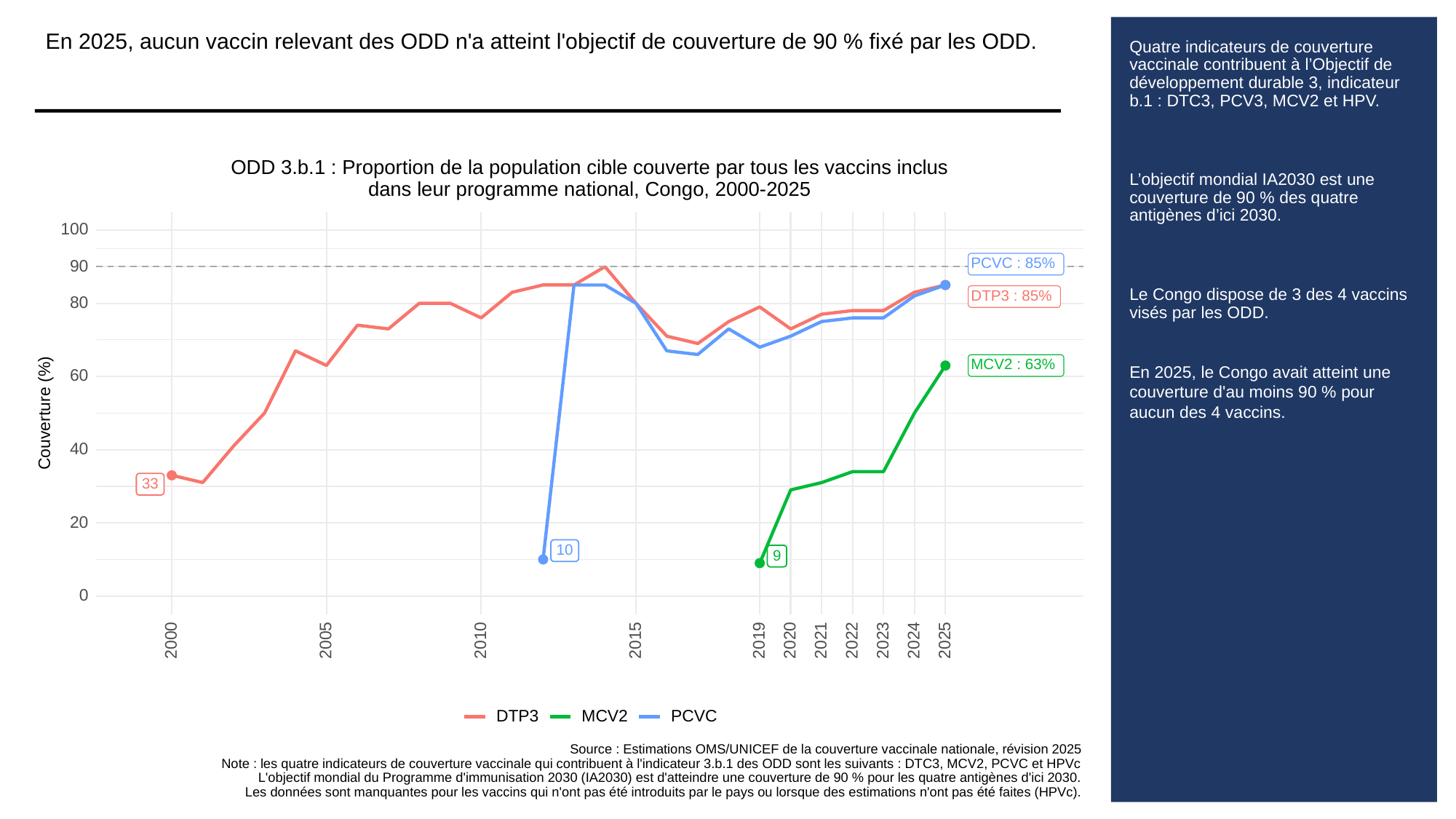

En 2025, aucun vaccin relevant des ODD n'a atteint l'objectif de couverture de 90 % fixé par les ODD.
# Quatre indicateurs de couverture vaccinale contribuent à l’Objectif de développement durable 3, indicateur b.1 : DTC3, PCV3, MCV2 et HPV.

L’objectif mondial IA2030 est une couverture de 90 % des quatre antigènes d’ici 2030.

Le Congo dispose de 3 des 4 vaccins visés par les ODD.

En 2025, le Congo avait atteint une couverture d'au moins 90 % pour aucun des 4 vaccins.

ODD 3.b.1 : Proportion de la population cible couverte par tous les vaccins inclus
dans leur programme national, Congo, 2000-2025

100

PCVC : 85%
90

DTP3 : 85%
80

MCV2 : 63%

60

Couverture (%)

40

33

20

10

9

0

2023
2000
2005
2010
2015
2019
2020
2021
2022
2024
2025
MCV2
PCVC
DTP3

Source : Estimations OMS/UNICEF de la couverture vaccinale nationale, révision 2025
Note : les quatre indicateurs de couverture vaccinale qui contribuent à l'indicateur 3.b.1 des ODD sont les suivants : DTC3, MCV2, PCVC et HPVc
L'objectif mondial du Programme d'immunisation 2030 (IA2030) est d'atteindre une couverture de 90 % pour les quatre antigènes d'ici 2030.
Les données sont manquantes pour les vaccins qui n'ont pas été introduits par le pays ou lorsque des estimations n'ont pas été faites (HPVc).